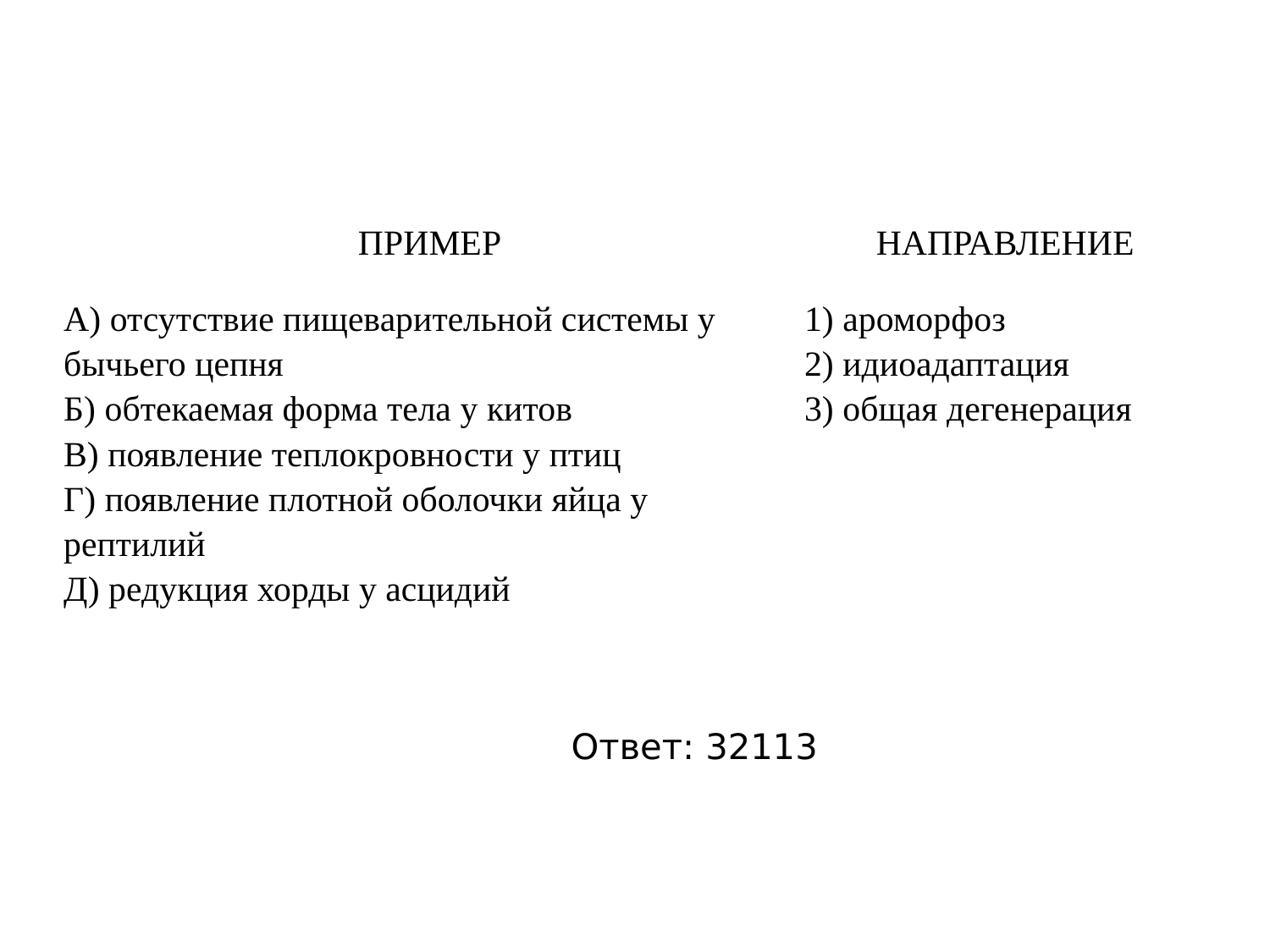

| ПРИМЕР | НАПРАВЛЕНИЕ |
| --- | --- |
| А) отсутствие пищеварительной системы у бычьего цепня Б) обтекаемая форма тела у китов В) появление теплокровности у птиц Г) появление плотной оболочки яйца у рептилий Д) редукция хорды у асцидий | 1) ароморфоз 2) идиоадаптация 3) общая дегенерация |
Ответ: 32113